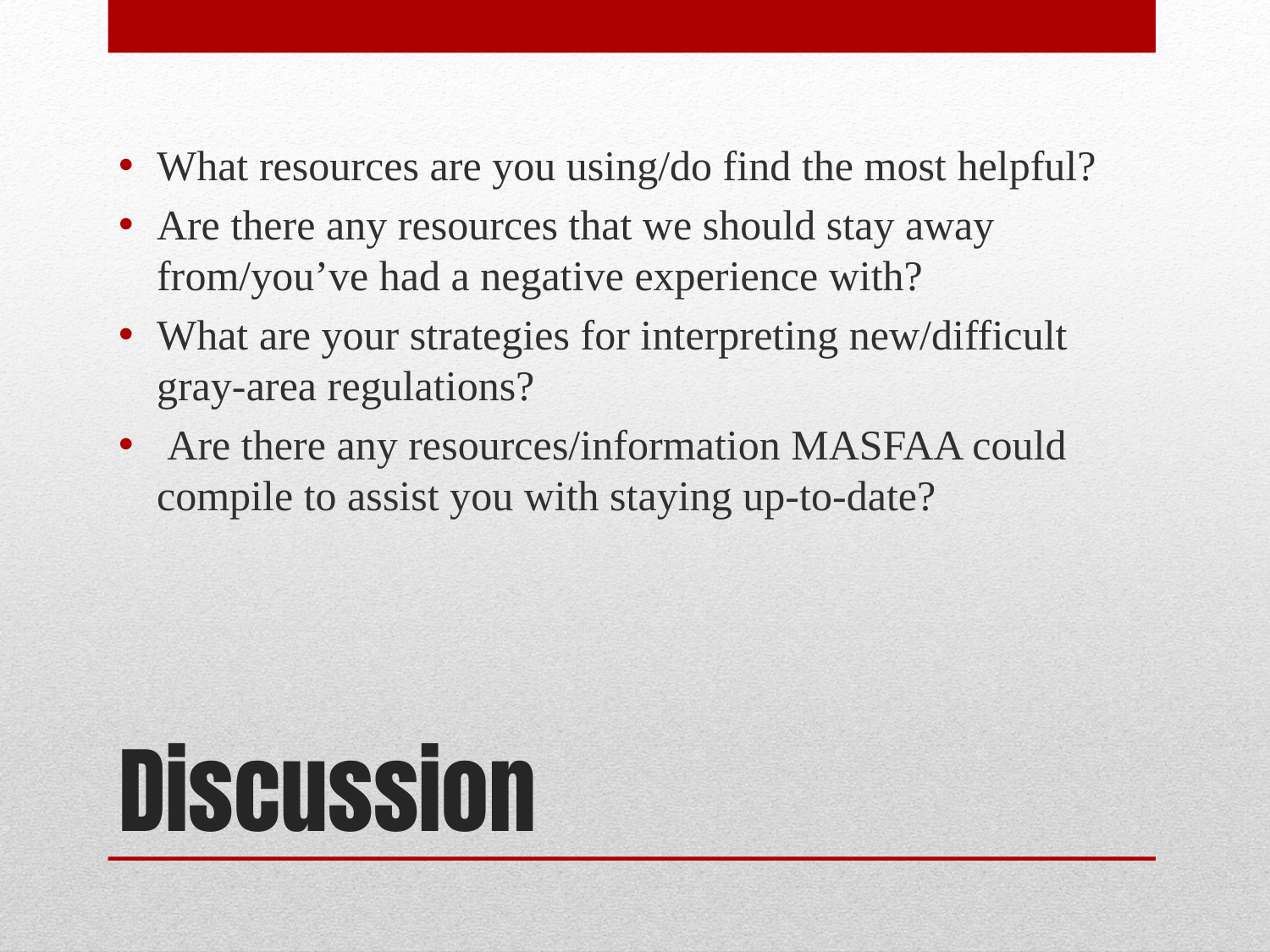

What resources are you using/do find the most helpful?
Are there any resources that we should stay away from/you’ve had a negative experience with?
What are your strategies for interpreting new/difficult gray-area regulations?
 Are there any resources/information MASFAA could compile to assist you with staying up-to-date?

# Discussion